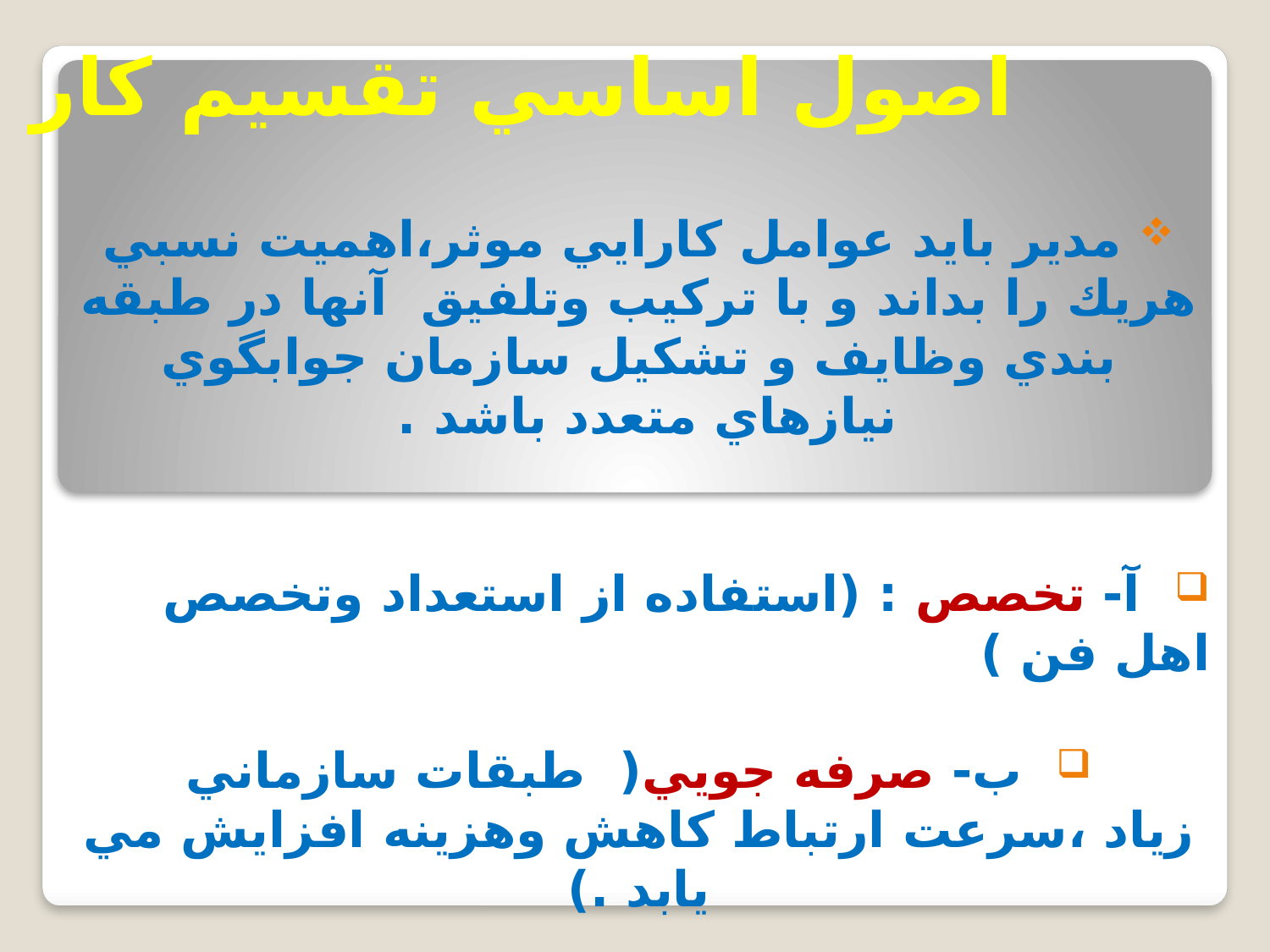

# اصول اساسي تقسيم كار

 مدير بايد عوامل كارايي موثر،اهميت نسبي هريك را بداند و با تركيب وتلفيق  آنها در طبقه بندي وظايف و تشكيل سازمان جوابگوي نيازهاي متعدد باشد .

  آ- تخصص : (استفاده از استعداد وتخصص اهل فن )

  ب- صرفه جويي(  طبقات سازماني زياد ،سرعت ارتباط كاهش وهزينه افزايش مي يابد .)